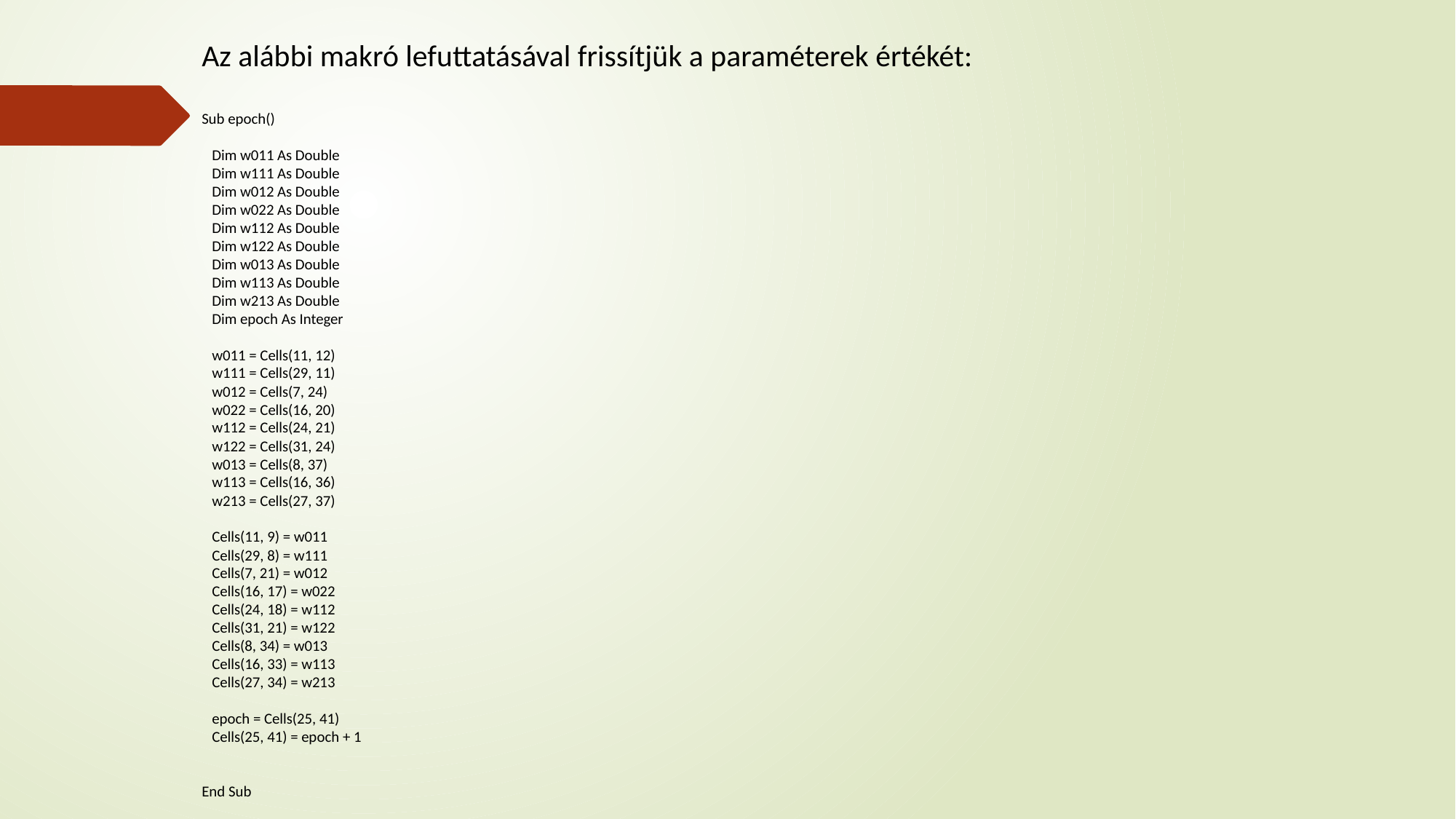

Az alábbi makró lefuttatásával frissítjük a paraméterek értékét:

Sub epoch()

   Dim w011 As Double
   Dim w111 As Double
   Dim w012 As Double
   Dim w022 As Double
   Dim w112 As Double
   Dim w122 As Double
   Dim w013 As Double
   Dim w113 As Double
   Dim w213 As Double
   Dim epoch As Integer

   w011 = Cells(11, 12)
   w111 = Cells(29, 11)
   w012 = Cells(7, 24)
   w022 = Cells(16, 20)
   w112 = Cells(24, 21)
   w122 = Cells(31, 24)
   w013 = Cells(8, 37)
   w113 = Cells(16, 36)
   w213 = Cells(27, 37)

   Cells(11, 9) = w011
   Cells(29, 8) = w111
   Cells(7, 21) = w012
   Cells(16, 17) = w022
   Cells(24, 18) = w112
   Cells(31, 21) = w122
   Cells(8, 34) = w013
   Cells(16, 33) = w113
   Cells(27, 34) = w213

   epoch = Cells(25, 41)
   Cells(25, 41) = epoch + 1

End Sub